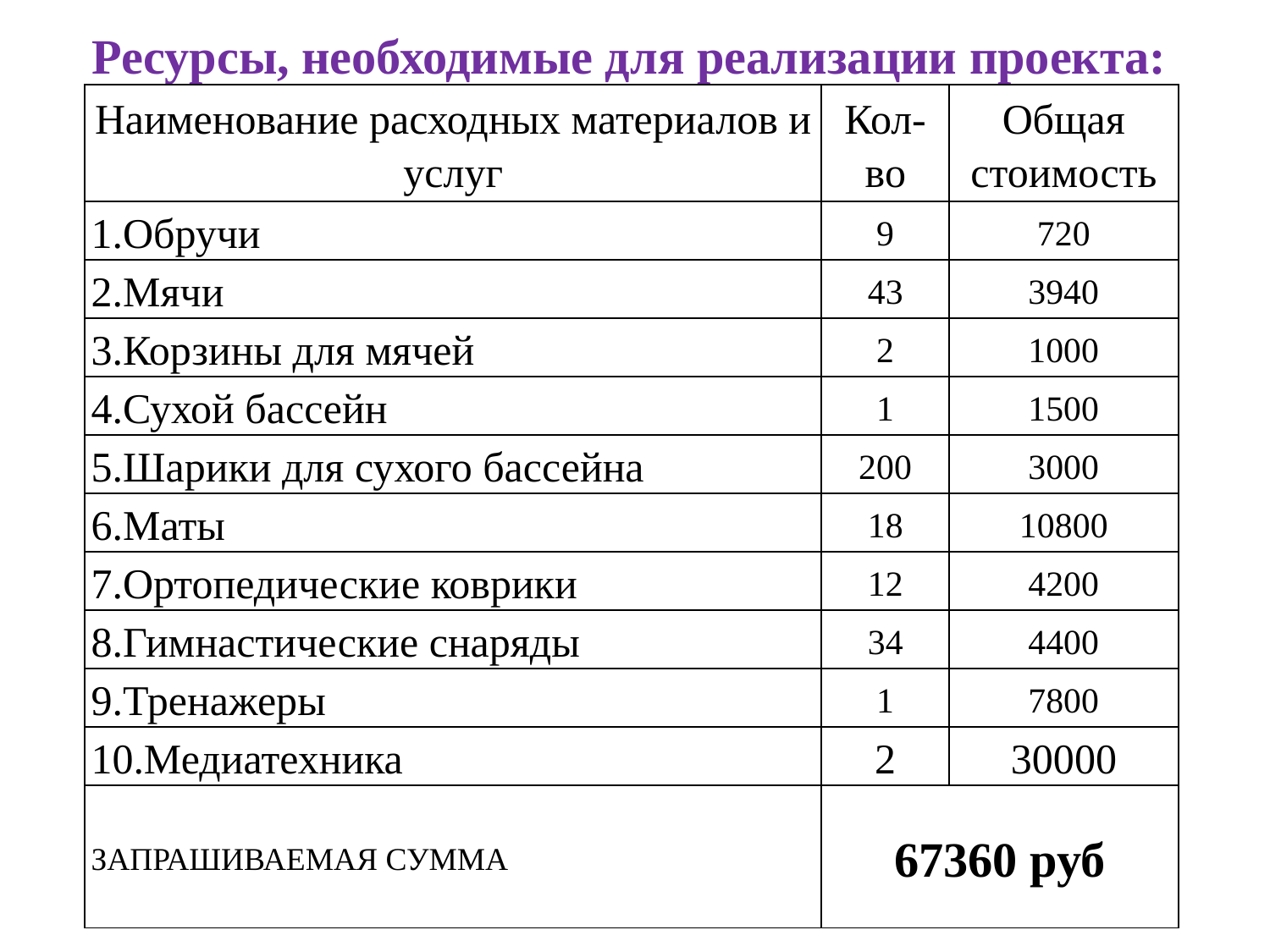

Ресурсы, необходимые для реализации проекта:

| Наименование расходных материалов и услуг | Кол-во | Общая стоимость |
| --- | --- | --- |
| 1.Обручи | 9 | 720 |
| 2.Мячи | 43 | 3940 |
| 3.Корзины для мячей | 2 | 1000 |
| 4.Сухой бассейн | 1 | 1500 |
| 5.Шарики для сухого бассейна | 200 | 3000 |
| 6.Маты | 18 | 10800 |
| 7.Ортопедические коврики | 12 | 4200 |
| 8.Гимнастические снаряды | 34 | 4400 |
| 9.Тренажеры | 1 | 7800 |
| 10.Медиатехника | 2 | 30000 |
| ЗАПРАШИВАЕМАЯ СУММА | 67360 руб |  |